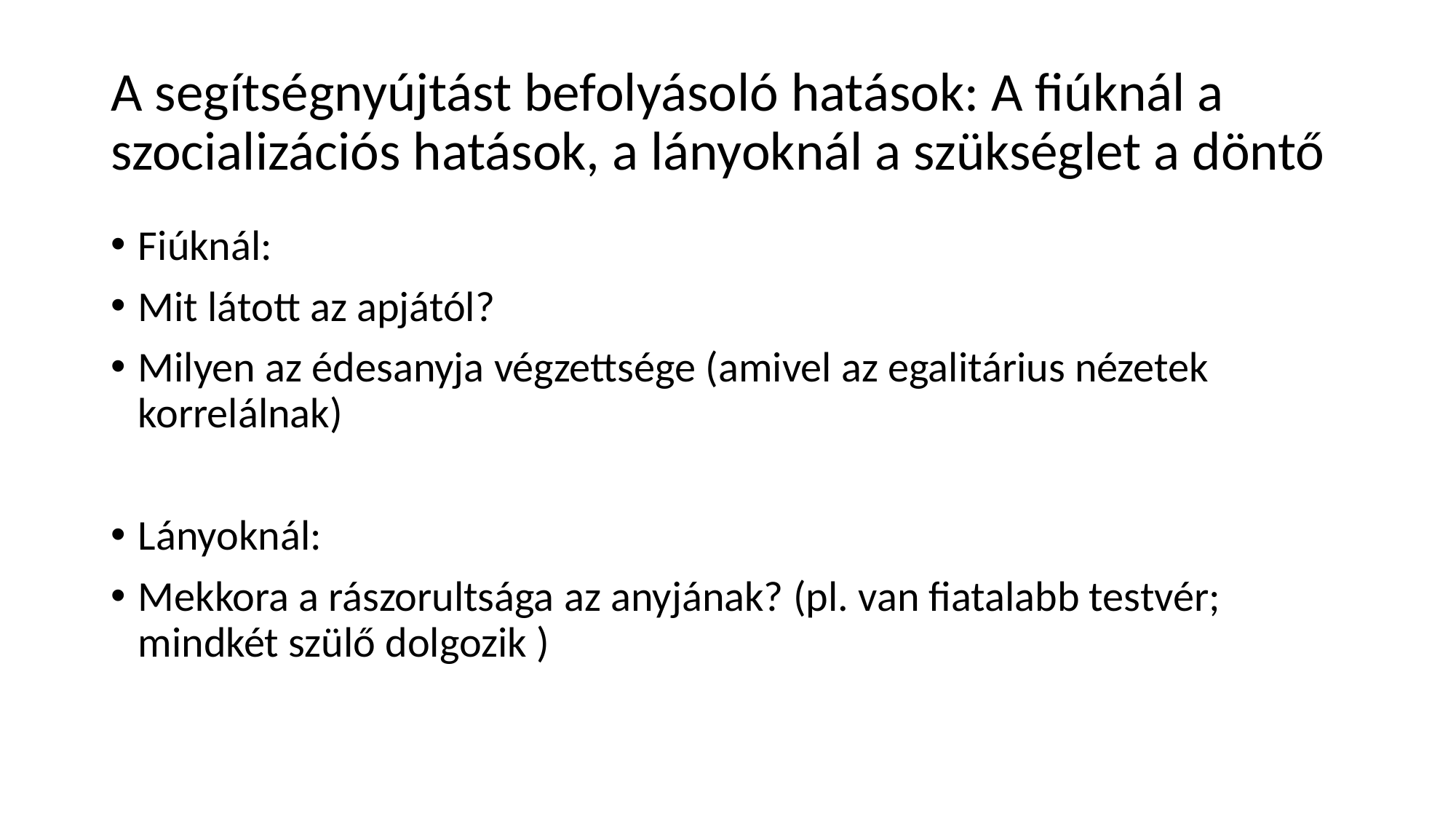

# A segítségnyújtást befolyásoló hatások: A fiúknál a szocializációs hatások, a lányoknál a szükséglet a döntő
Fiúknál:
Mit látott az apjától?
Milyen az édesanyja végzettsége (amivel az egalitárius nézetek korrelálnak)

Lányoknál:
Mekkora a rászorultsága az anyjának? (pl. van fiatalabb testvér; mindkét szülő dolgozik )